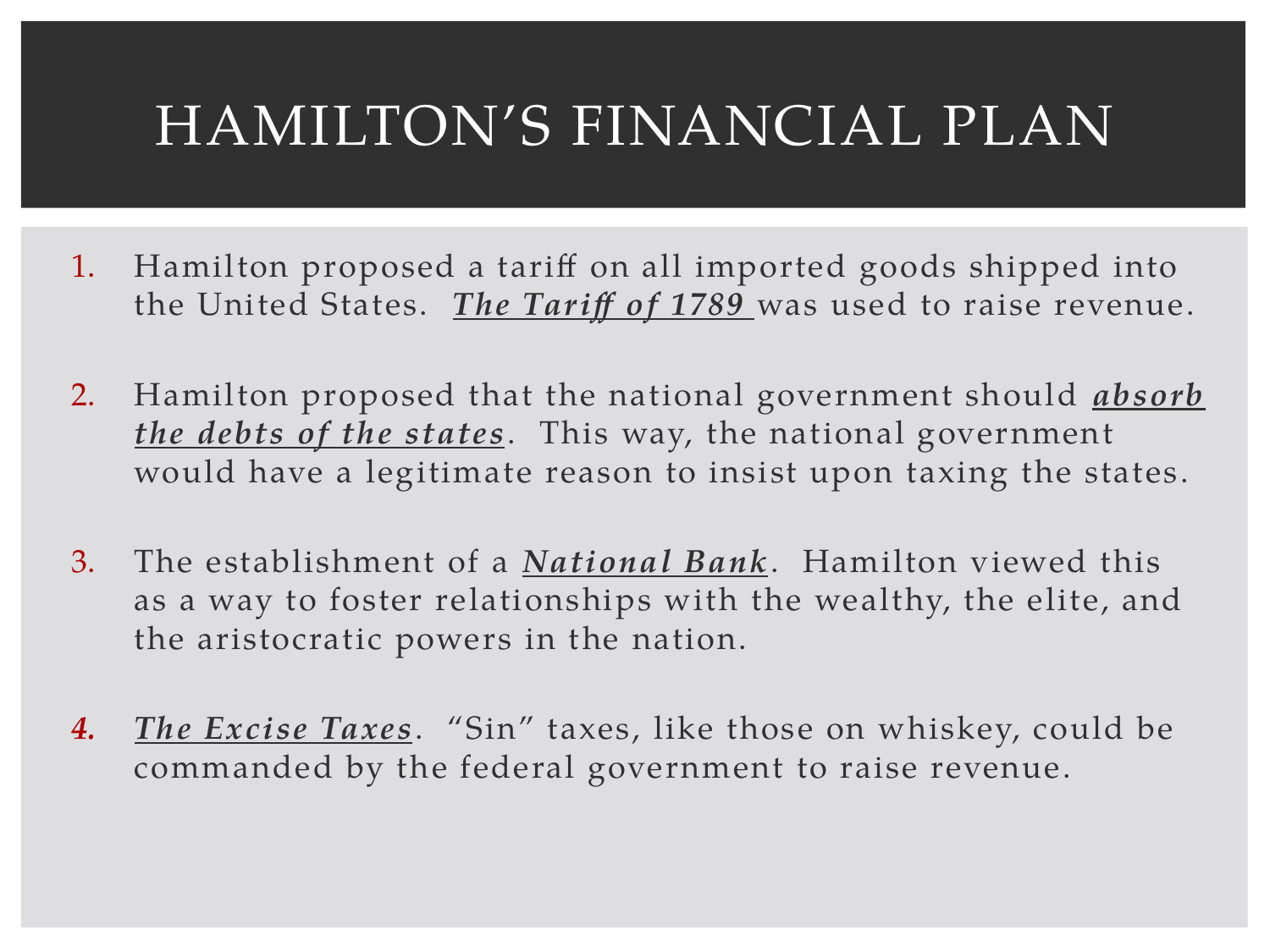

# Hamilton’s Financial Plan
Hamilton proposed a tariff on all imported goods shipped into the United States.  The Tariff of 1789 was used to raise revenue.

Hamilton proposed that the national government should absorb the debts of the states.  This way, the national government would have a legitimate reason to insist upon taxing the states.

The establishment of a National Bank.  Hamilton viewed this as a way to foster relationships with the wealthy, the elite, and the aristocratic powers in the nation.

The Excise Taxes.  “Sin” taxes, like those on whiskey, could be commanded by the federal government to raise revenue.